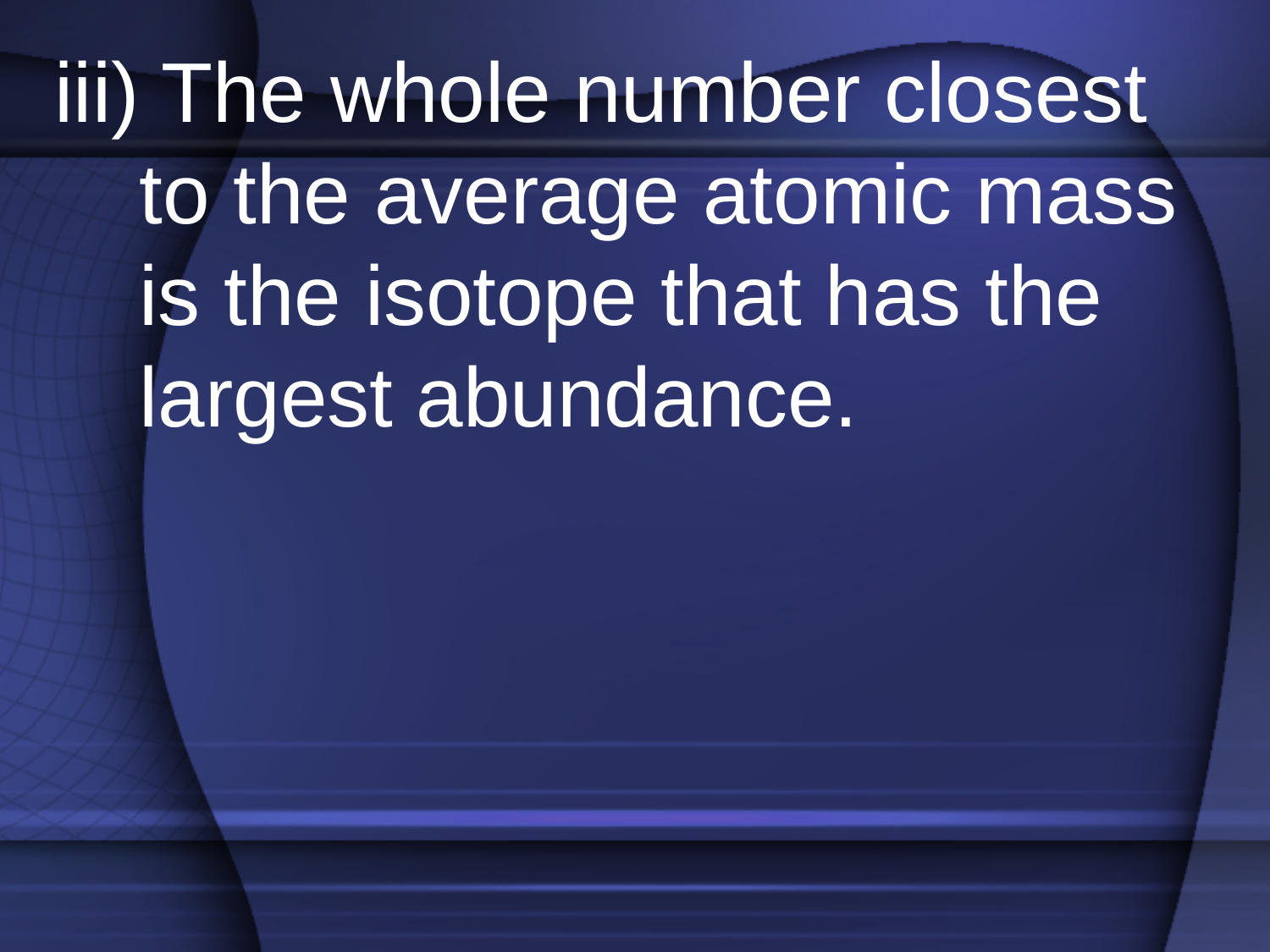

iii) The whole number closest to the average atomic mass is the isotope that has the largest abundance.